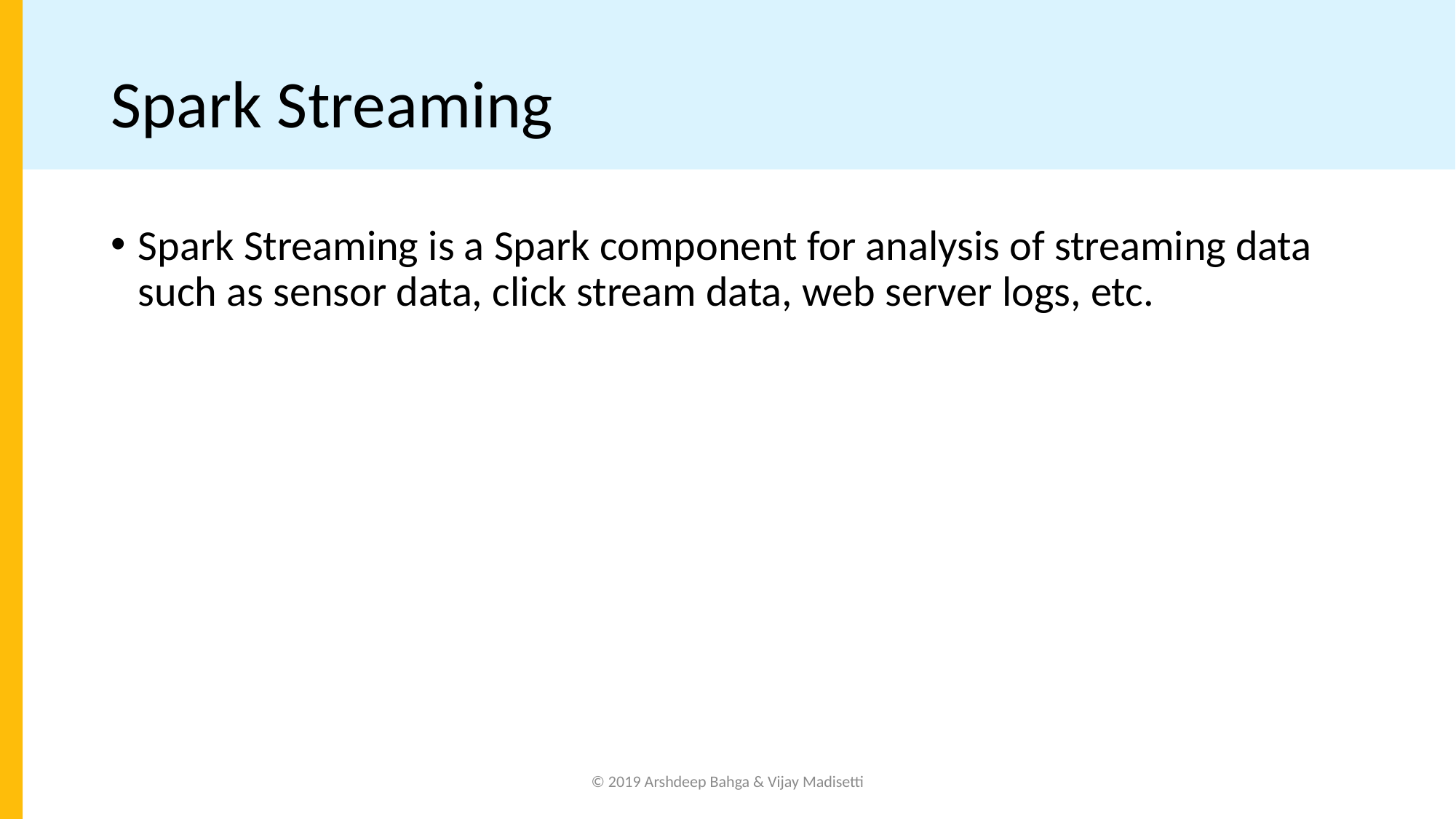

# Spark Streaming
Spark Streaming is a Spark component for analysis of streaming data such as sensor data, click stream data, web server logs, etc.
© 2019 Arshdeep Bahga & Vijay Madisetti